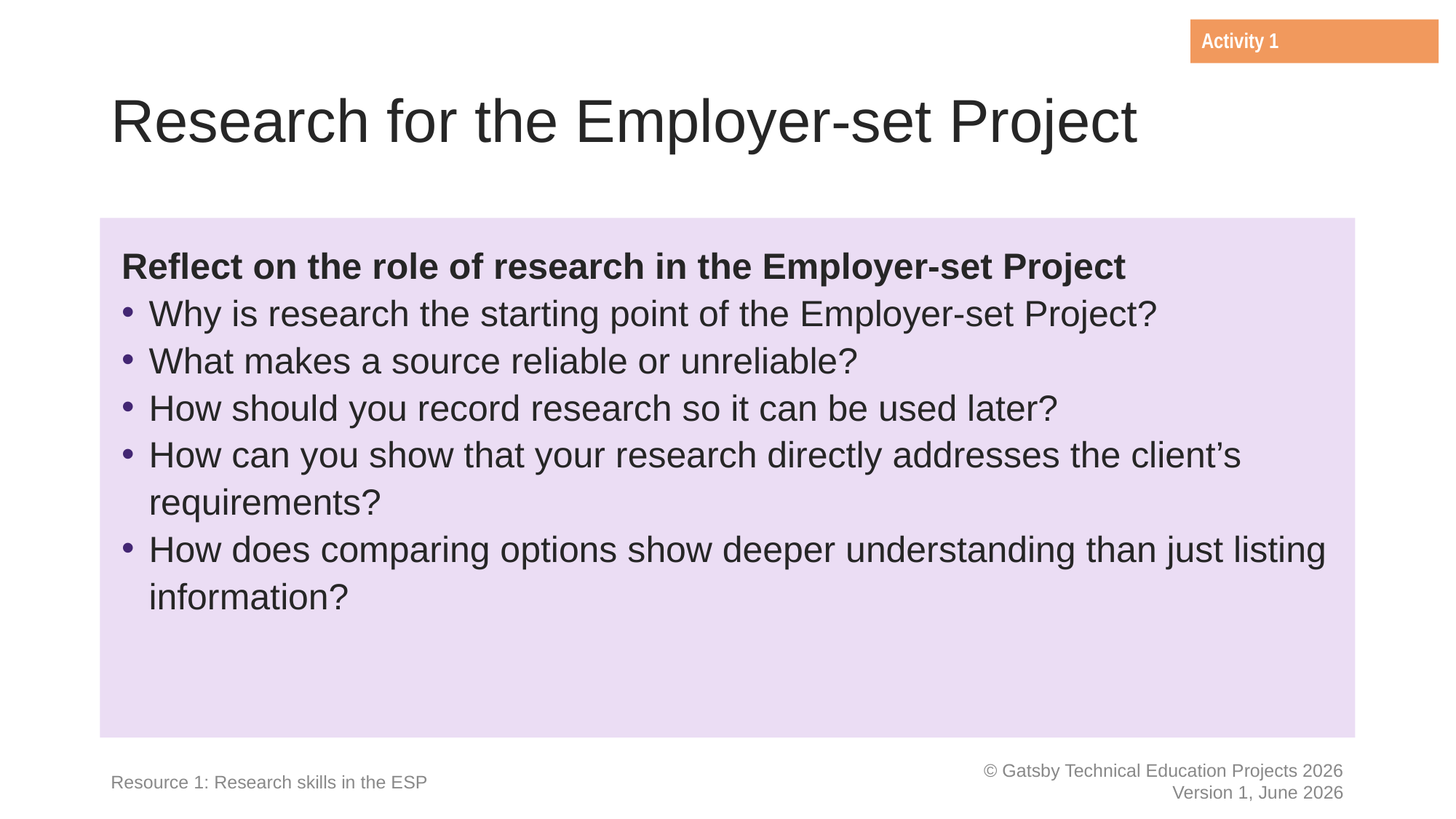

Activity 1
# Research for the Employer-set Project
Reflect on the role of research in the Employer-set Project
Why is research the starting point of the Employer-set Project?
What makes a source reliable or unreliable?
How should you record research so it can be used later?
How can you show that your research directly addresses the client’s requirements?
How does comparing options show deeper understanding than just listing information?
Resource 1: Research skills in the ESP